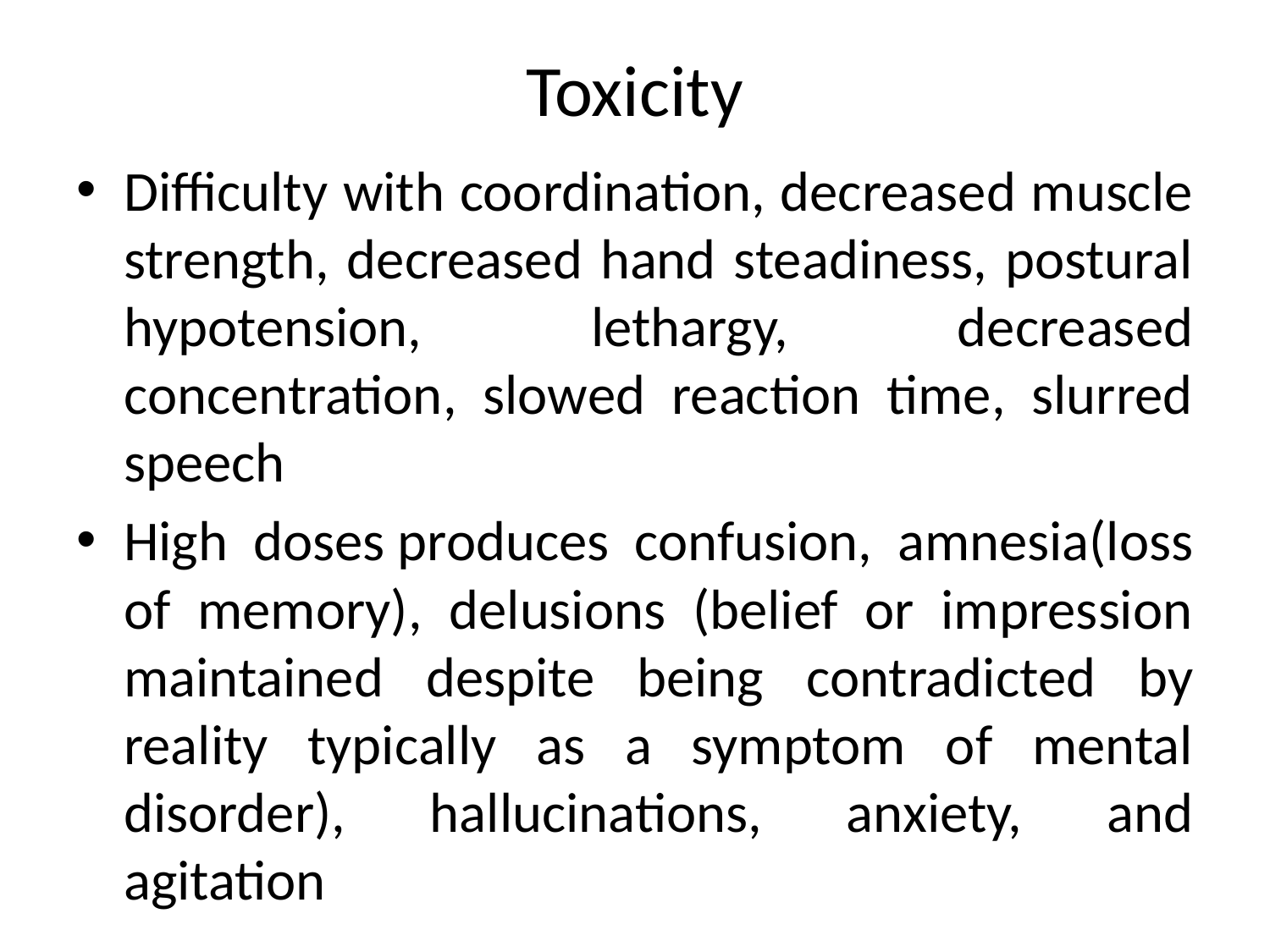

# Toxicity
Difficulty with coordination, decreased muscle strength, decreased hand steadiness, postural hypotension, lethargy, decreased concentration, slowed reaction time, slurred speech
High doses produces confusion, amnesia(loss of memory), delusions (belief or impression maintained despite being contradicted by reality typically as a symptom of mental disorder), hallucinations, anxiety, and agitation